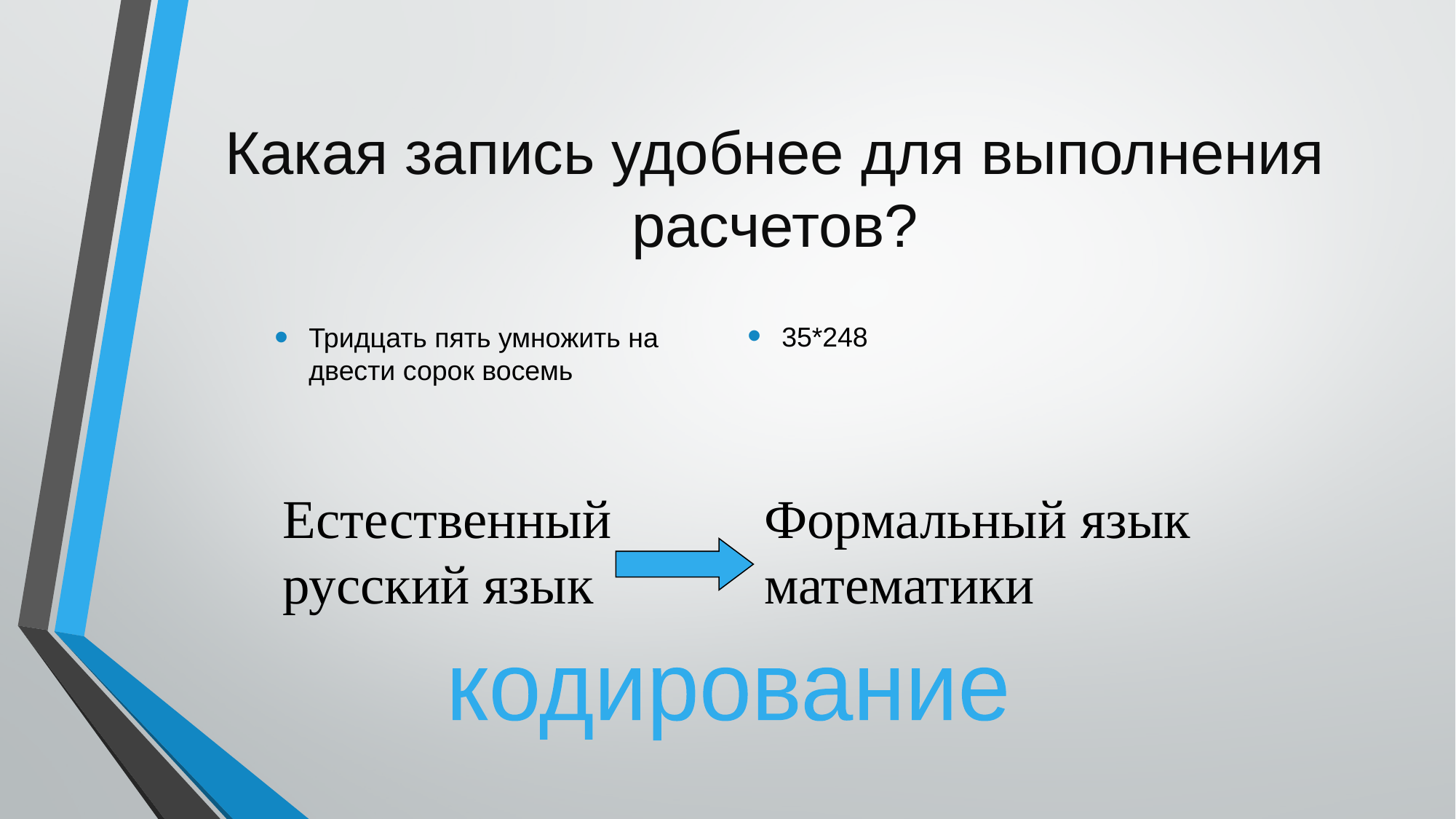

# Какая запись удобнее для выполнения расчетов?
35*248
Тридцать пять умножить на двести сорок восемь
Естественный русский язык
Формальный язык математики

кодирование